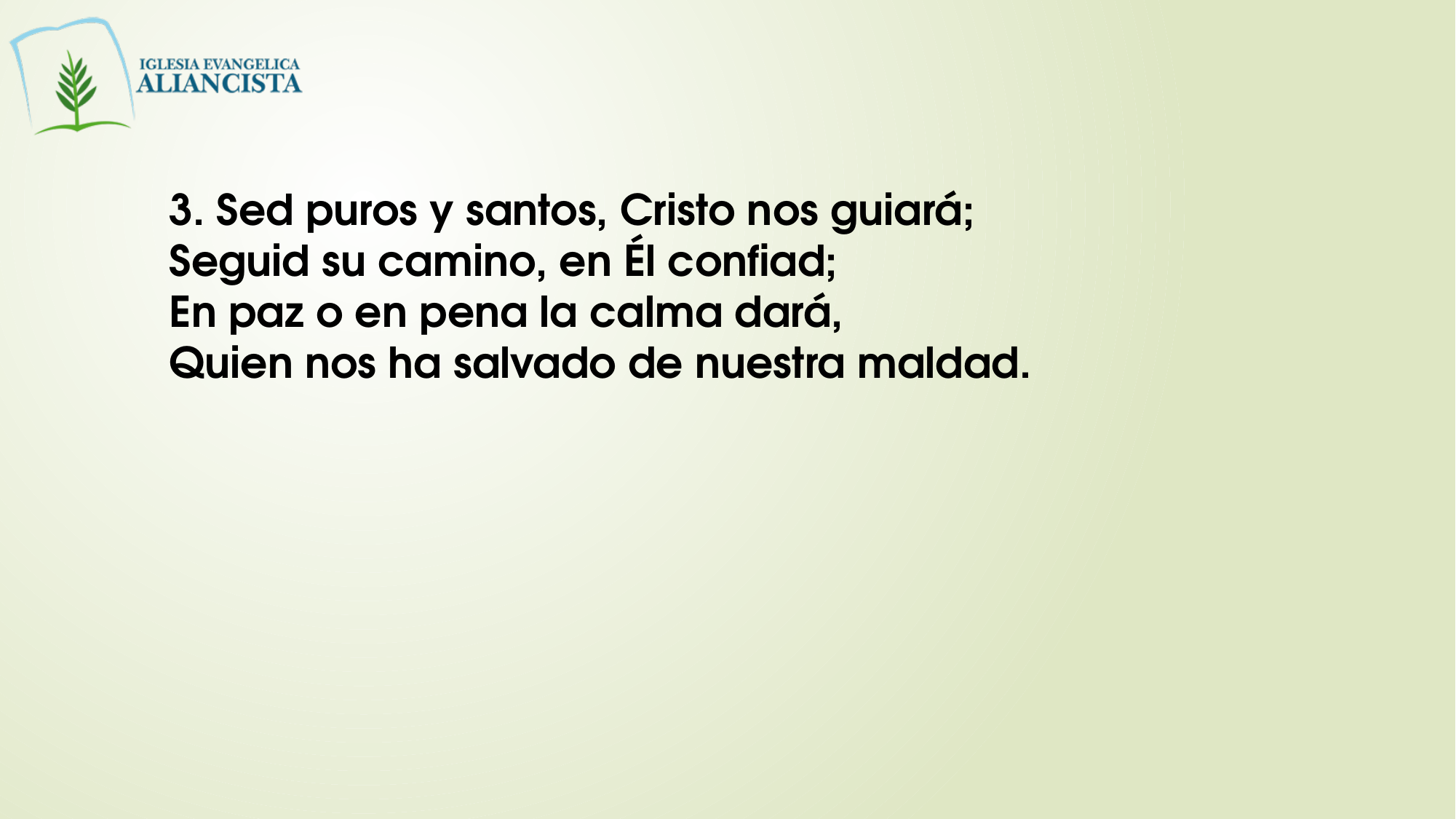

3. Sed puros y santos, Cristo nos guiará;
Seguid su camino, en Él confiad;
En paz o en pena la calma dará,
Quien nos ha salvado de nuestra maldad.